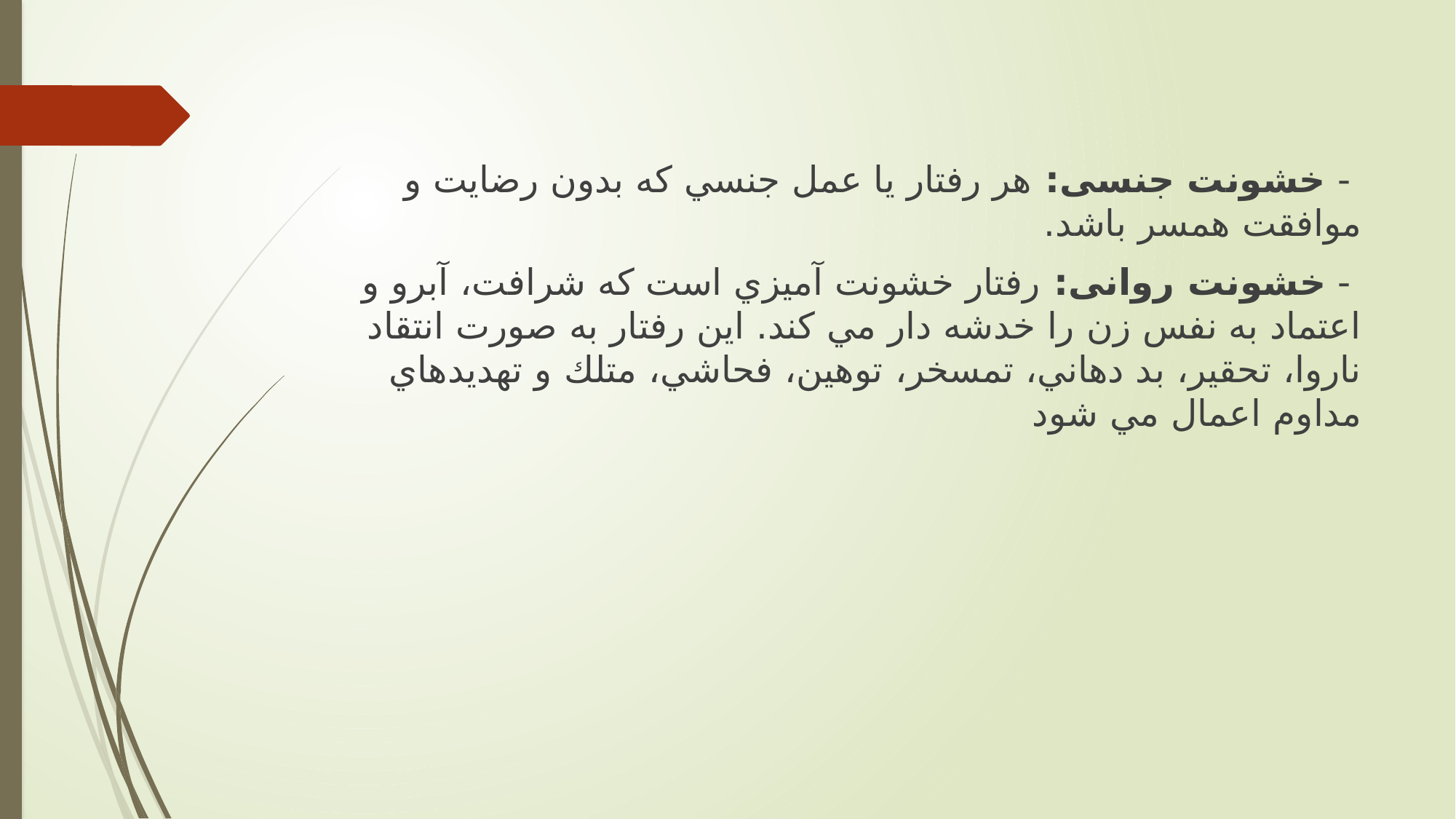

- خشونت جنسی: هر رفتار يا عمل جنسي که بدون رضايت و موافقت همسر باشد.
 - خشونت روانی: رفتار خشونت آمیزي است که شرافت، آبرو و اعتماد به نفس زن را خدشه دار مي کند. اين رفتار به صورت انتقاد ناروا، تحقیر، بد دهاني، تمسخر، توهین، فحاشي، متلك و تهديدهاي مداوم اعمال مي شود